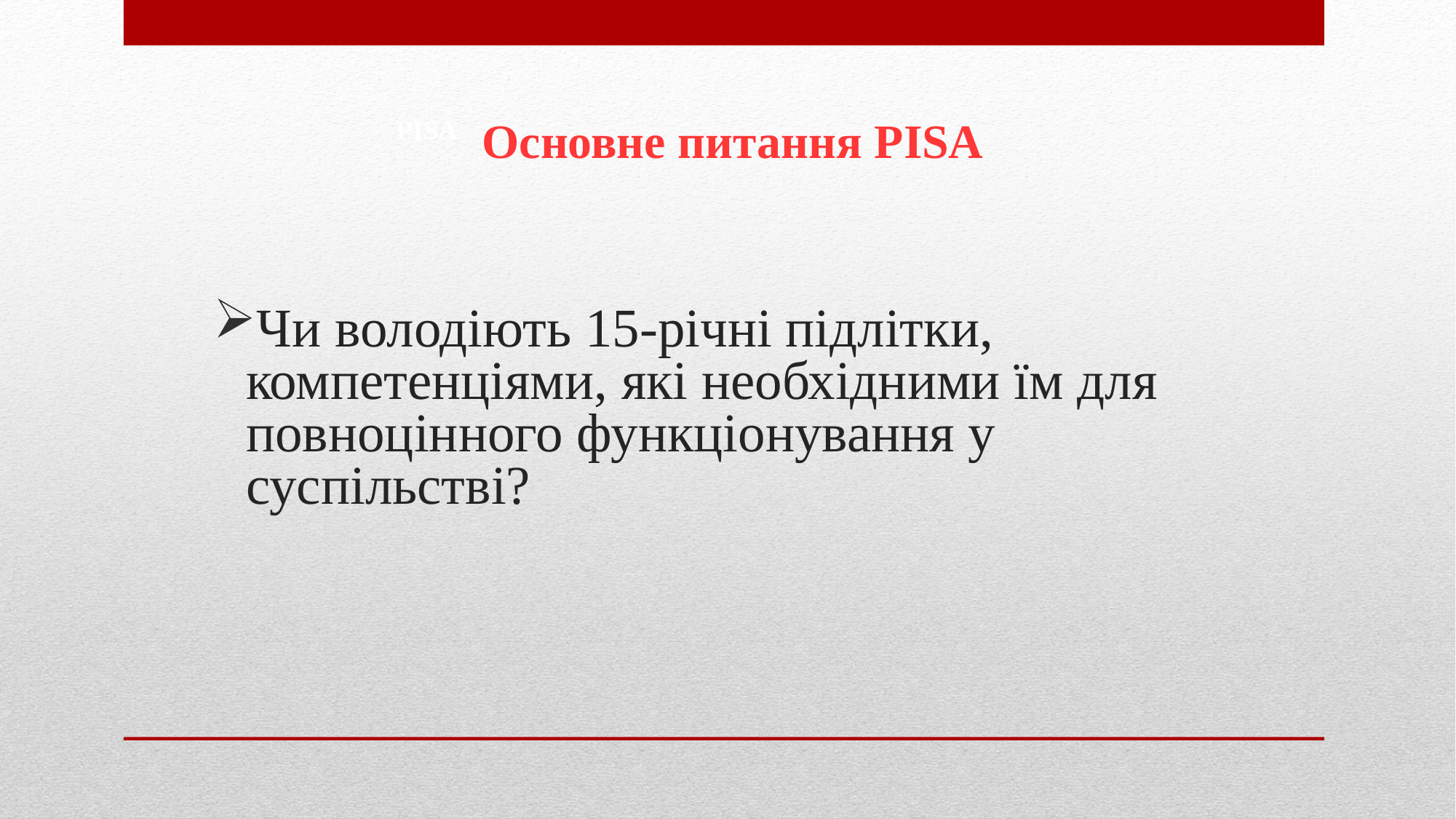

Основне питання PISA

PISA

Чи володіють 15-річні підлітки, компетенціями, які необхідними їм для повноцінного функціонування у суспільстві?